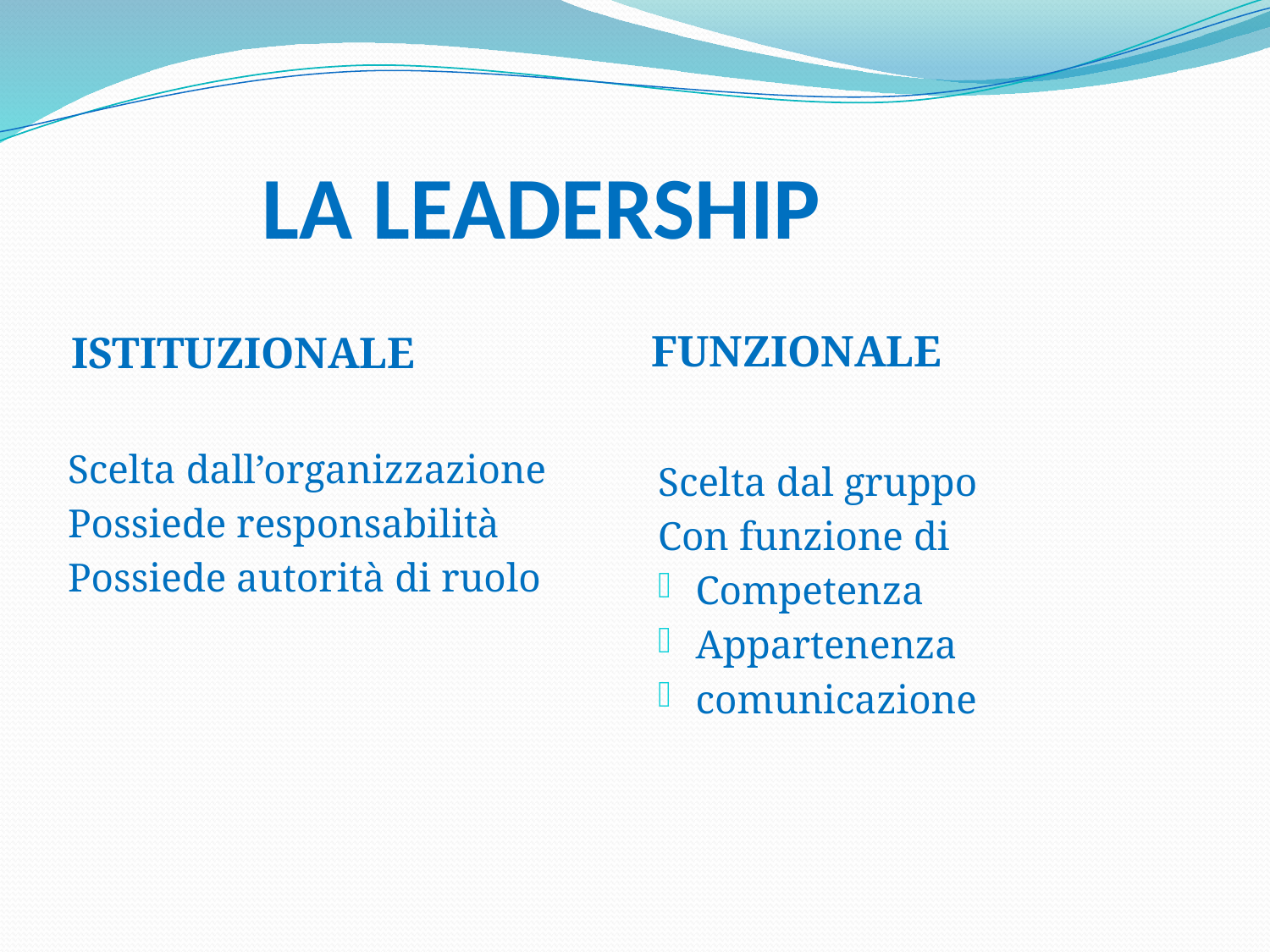

# LA LEADERSHIP
ISTITUZIONALE
FUNZIONALE

Scelta dall’organizzazione
Possiede responsabilità
Possiede autorità di ruolo

Scelta dal gruppo
Con funzione di
Competenza
Appartenenza
comunicazione